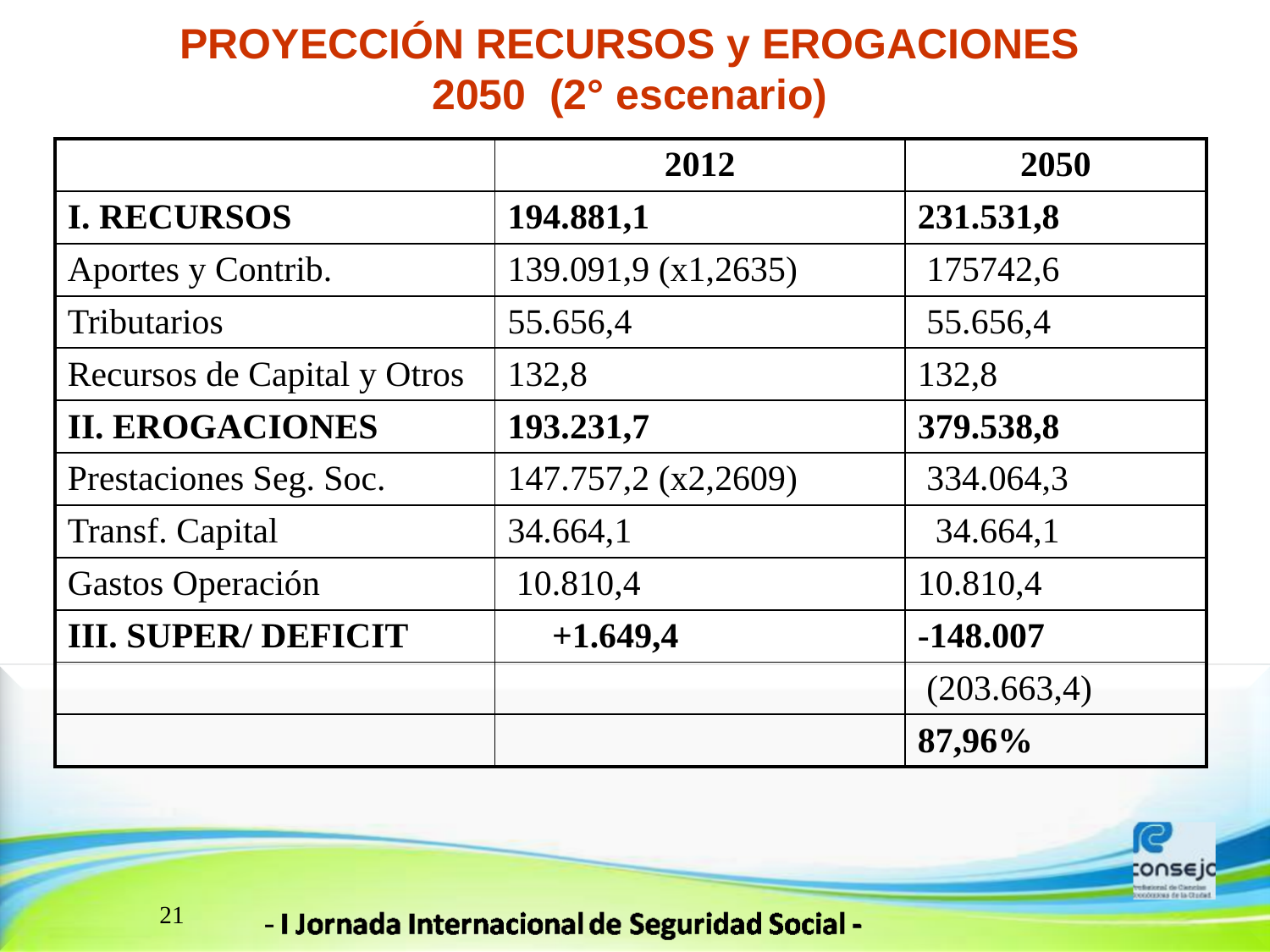

# PROYECCIÓN RECURSOS y EROGACIONES 2050  (2° escenario)
|  | 2012 | 2050 |
| --- | --- | --- |
| I. RECURSOS | 194.881,1 | 231.531,8 |
| Aportes y Contrib. | 139.091,9 (x1,2635) | 175742,6 |
| Tributarios | 55.656,4 | 55.656,4 |
| Recursos de Capital y Otros | 132,8 | 132,8 |
| II. EROGACIONES | 193.231,7 | 379.538,8 |
| Prestaciones Seg. Soc. | 147.757,2 (x2,2609) | 334.064,3 |
| Transf. Capital | 34.664,1 | 34.664,1 |
| Gastos Operación | 10.810,4 | 10.810,4 |
| III. SUPER/ DEFICIT | +1.649,4 | -148.007 |
|  |  | (203.663,4) |
|  |  | 87,96% |
21